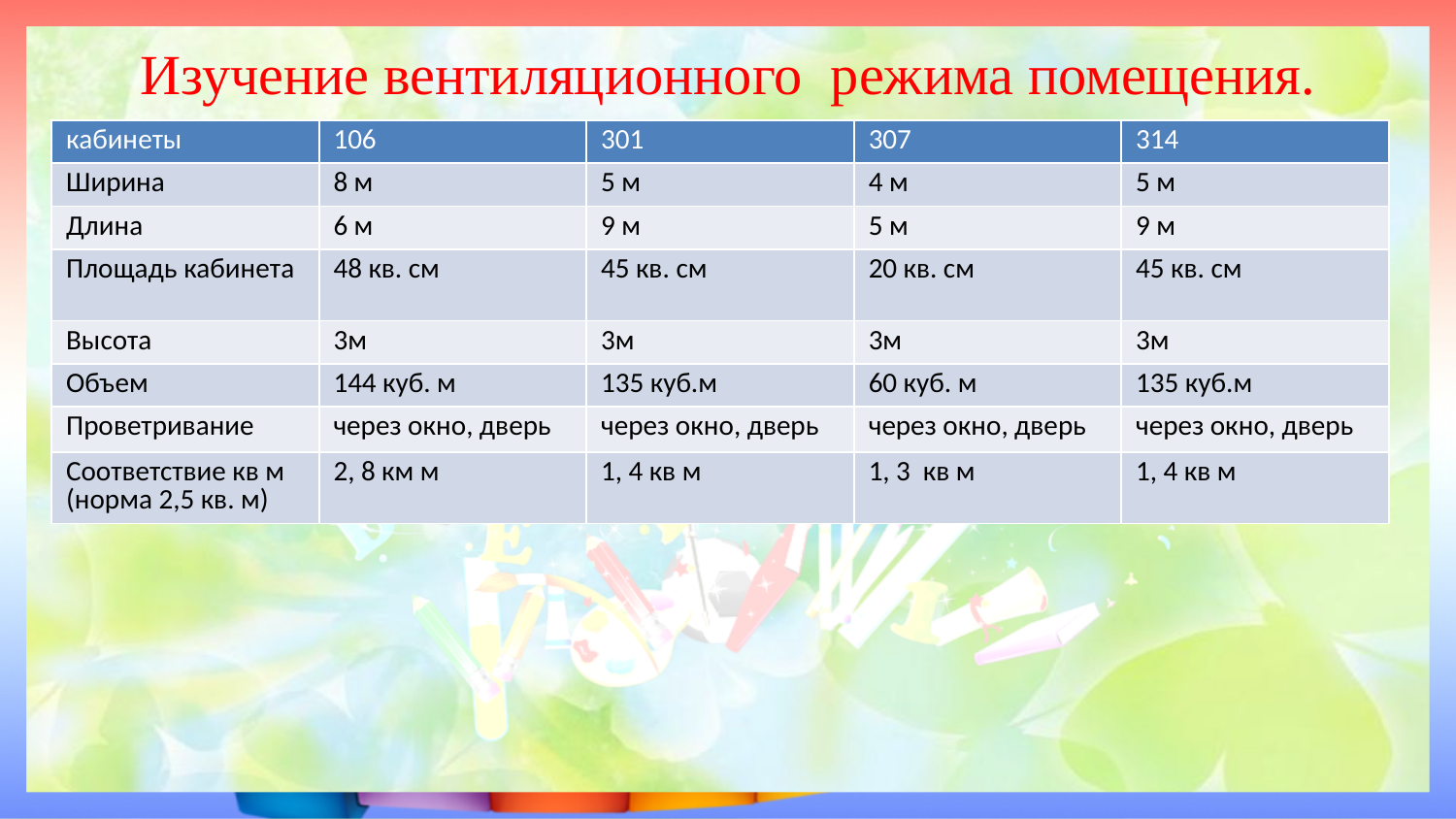

# Изучение вентиляционного  режима помещения.
| кабинеты | 106 | 301 | 307 | 314 |
| --- | --- | --- | --- | --- |
| Ширина | 8 м | 5 м | 4 м | 5 м |
| Длина | 6 м | 9 м | 5 м | 9 м |
| Площадь кабинета | 48 кв. см | 45 кв. см | 20 кв. см | 45 кв. см |
| Высота | 3м | 3м | 3м | 3м |
| Объем | 144 куб. м | 135 куб.м | 60 куб. м | 135 куб.м |
| Проветривание | через окно, дверь | через окно, дверь | через окно, дверь | через окно, дверь |
| Соответствие кв м (норма 2,5 кв. м) | 2, 8 км м | 1, 4 кв м | 1, 3 кв м | 1, 4 кв м |